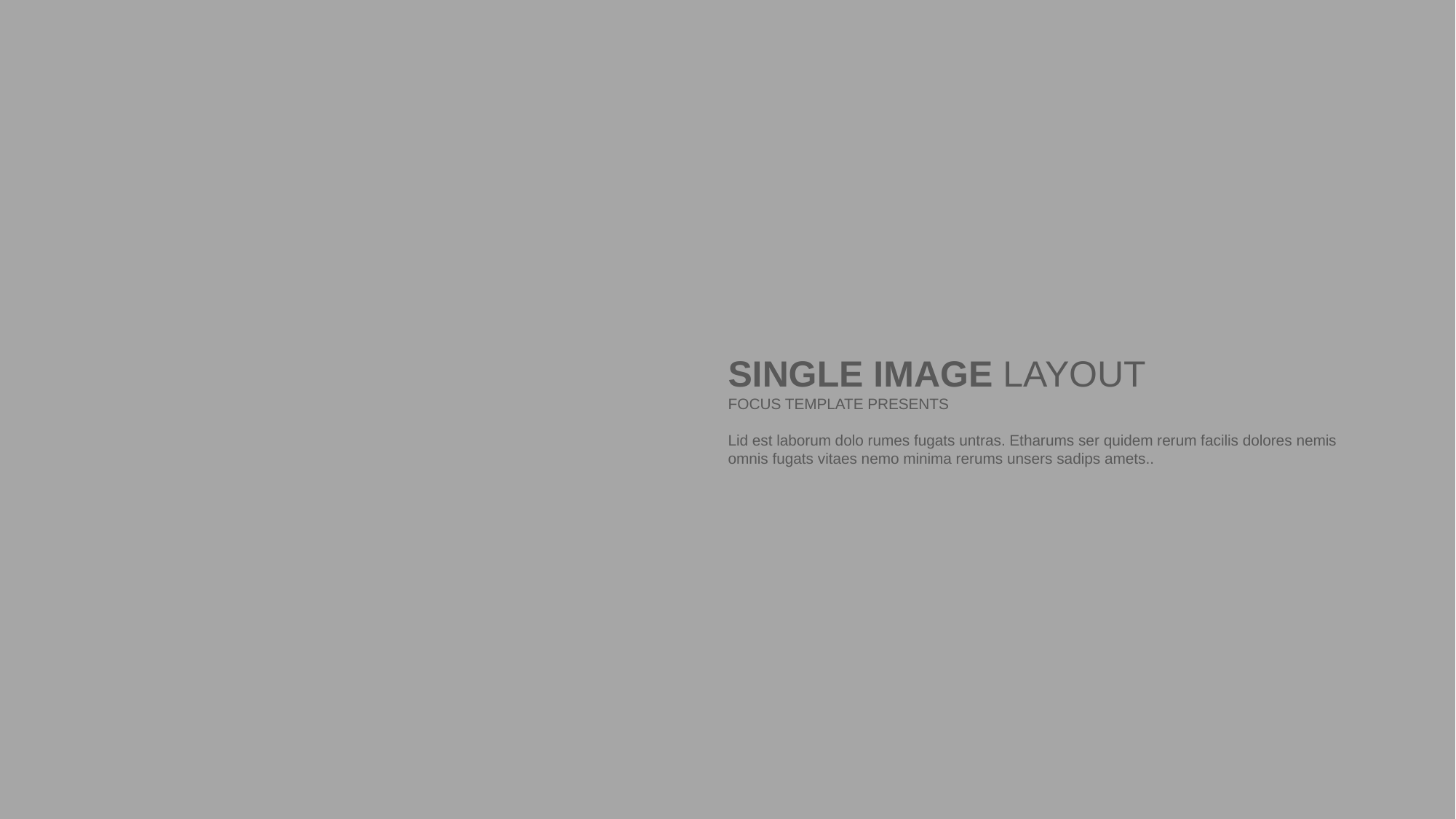

SINGLE IMAGE LAYOUT
FOCUS TEMPLATE PRESENTS

Lid est laborum dolo rumes fugats untras. Etharums ser quidem rerum facilis dolores nemis omnis fugats vitaes nemo minima rerums unsers sadips amets..